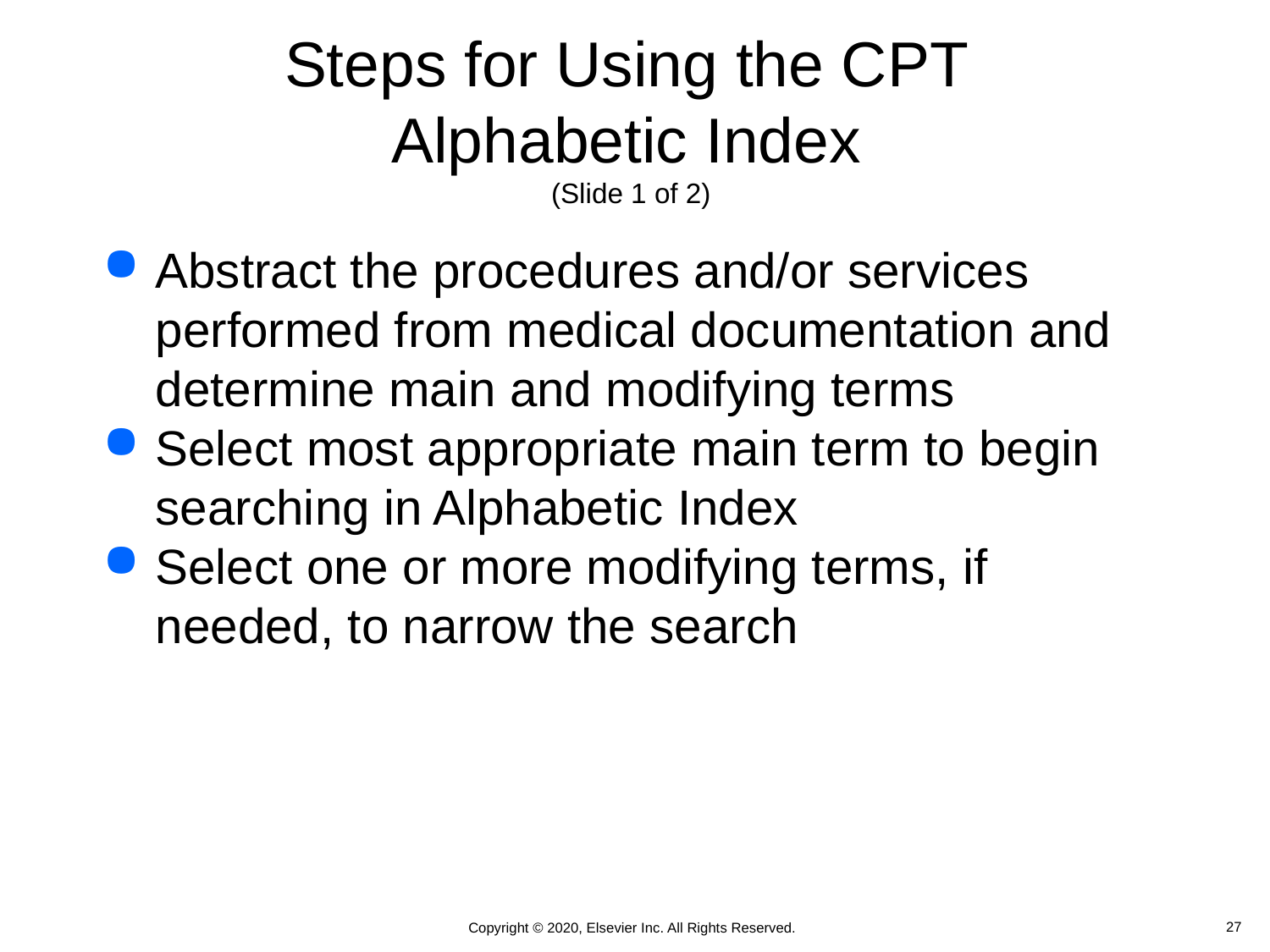

# Steps for Using the CPT Alphabetic Index (Slide 1 of 2)
Abstract the procedures and/or services performed from medical documentation and determine main and modifying terms
Select most appropriate main term to begin searching in Alphabetic Index
Select one or more modifying terms, if needed, to narrow the search
 27